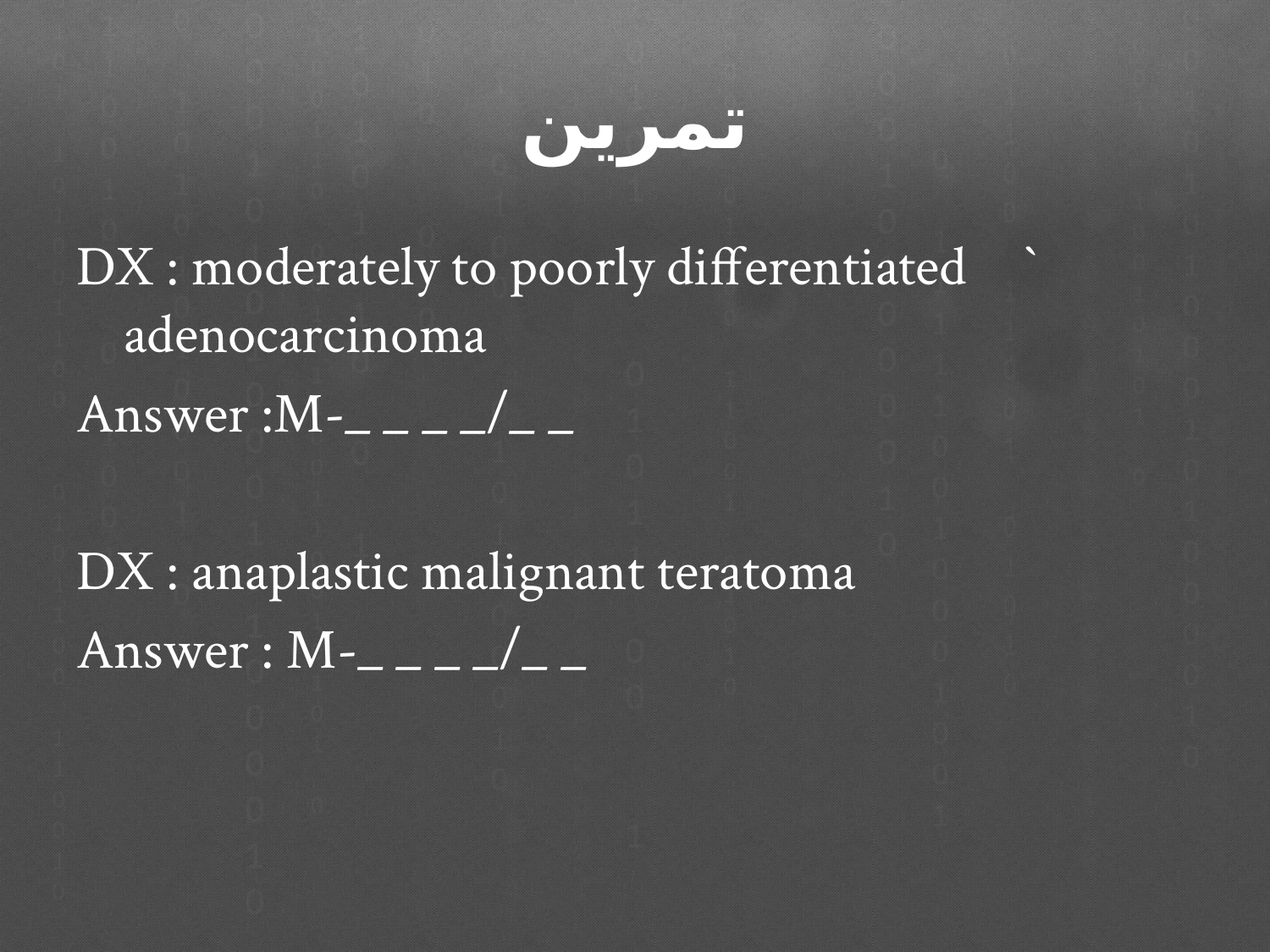

# تمرین
DX : moderately to poorly differentiated  	 `  	   adenocarcinoma
Answer :M-_ _ _ _/_ _

DX : anaplastic malignant teratoma
Answer : M-_ _ _ _/_ _